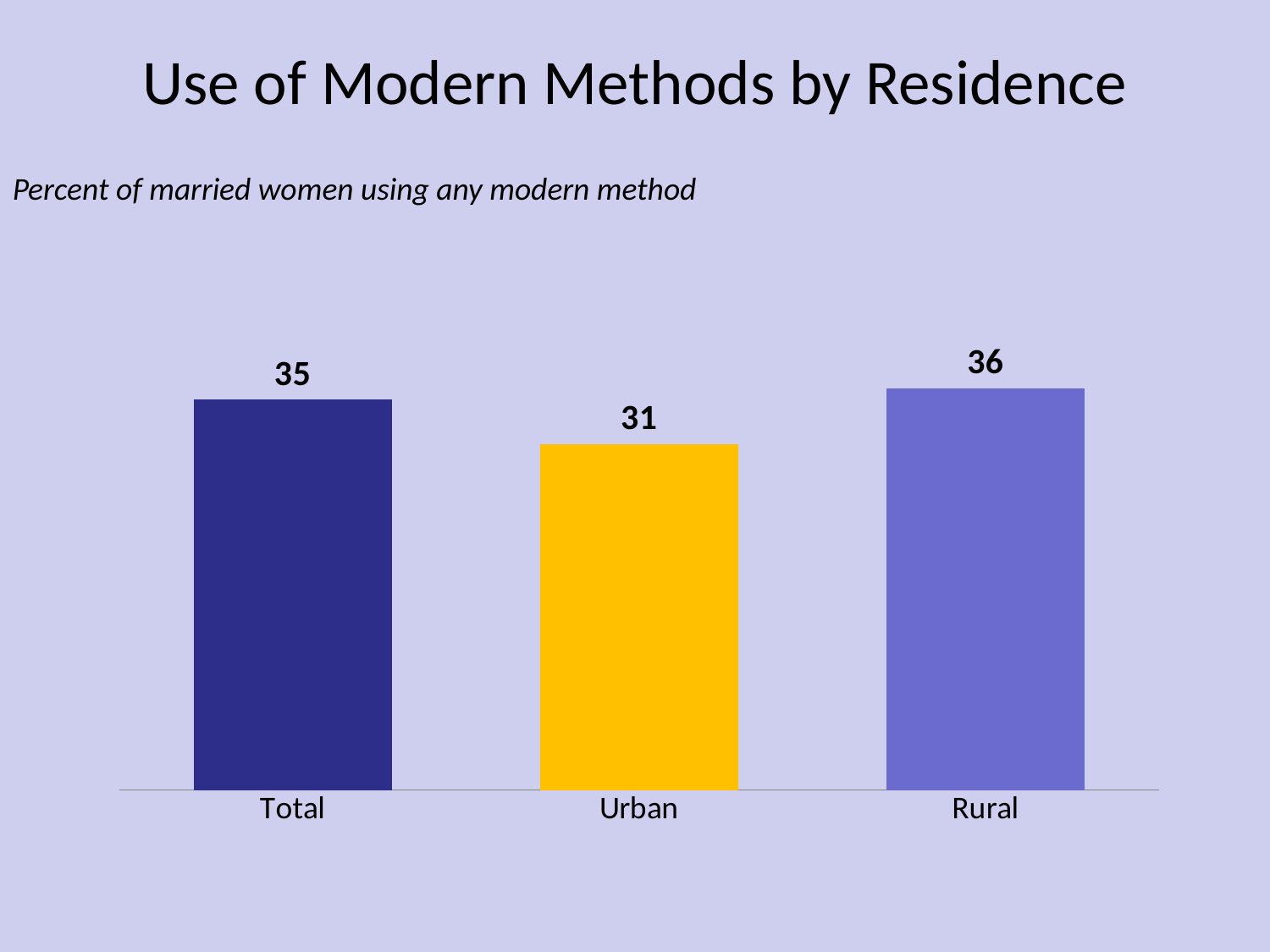

# Use of Modern Methods by Residence
Percent of married women using any modern method

### Chart

| Category | All women |
|---|---|
| Total | 35.0 |
| Urban | 31.0 |
| Rural | 36.0 |